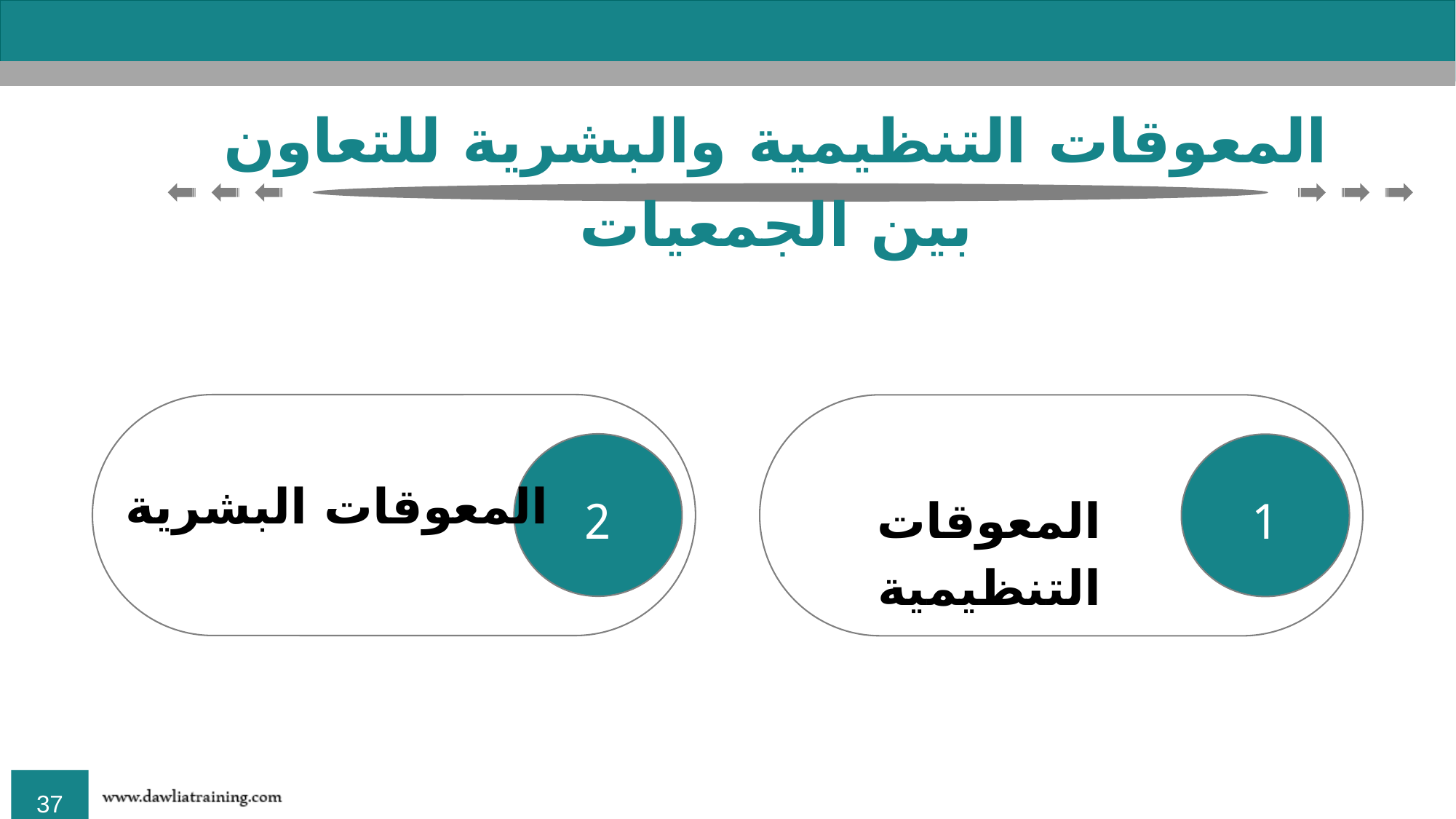

المعوقات التنظيمية والبشرية للتعاون بين الجمعيات

2
1
المعوقات البشرية
المعوقات التنظيمية